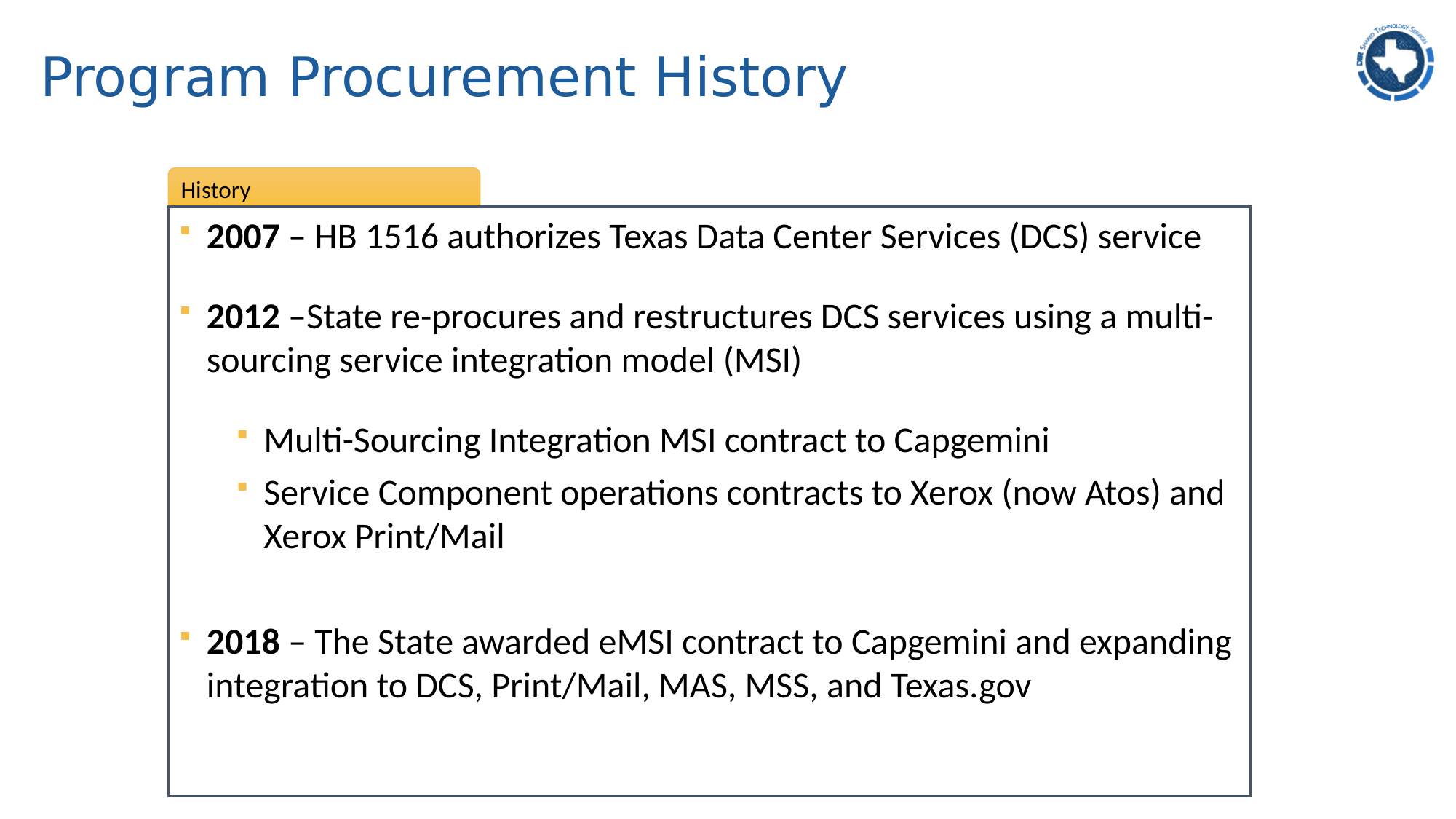

# Program Procurement History
History
2007 – HB 1516 authorizes Texas Data Center Services (DCS) service
2012 –State re-procures and restructures DCS services using a multi-sourcing service integration model (MSI)
Multi-Sourcing Integration MSI contract to Capgemini
Service Component operations contracts to Xerox (now Atos) and Xerox Print/Mail

2018 – The State awarded eMSI contract to Capgemini and expanding integration to DCS, Print/Mail, MAS, MSS, and Texas.gov